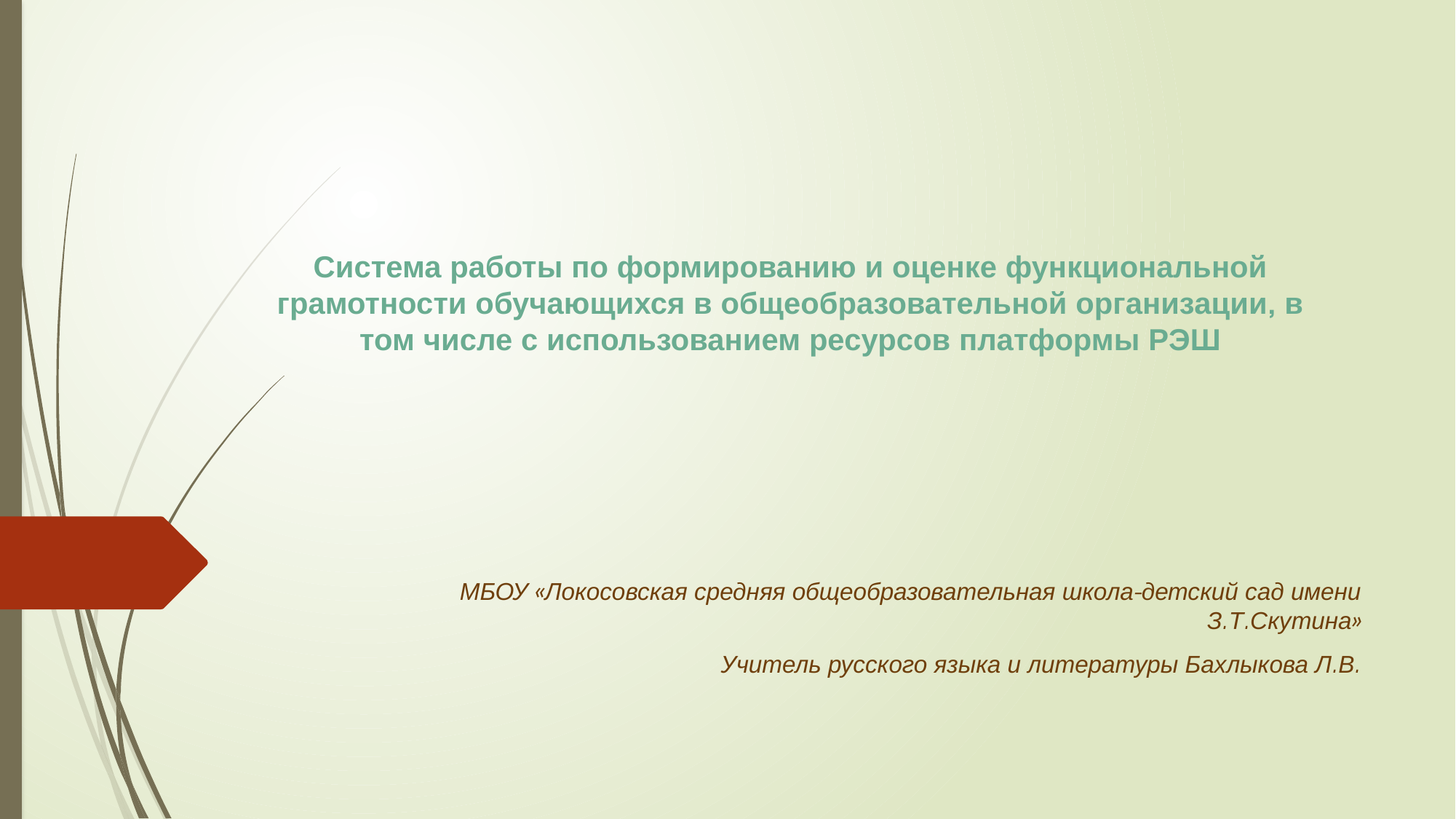

# Система работы по формированию и оценке функциональной грамотности обучающихся в общеобразовательной организации, в том числе с использованием ресурсов платформы РЭШ
МБОУ «Локосовская средняя общеобразовательная школа-детский сад имени З.Т.Скутина»
Учитель русского языка и литературы Бахлыкова Л.В.